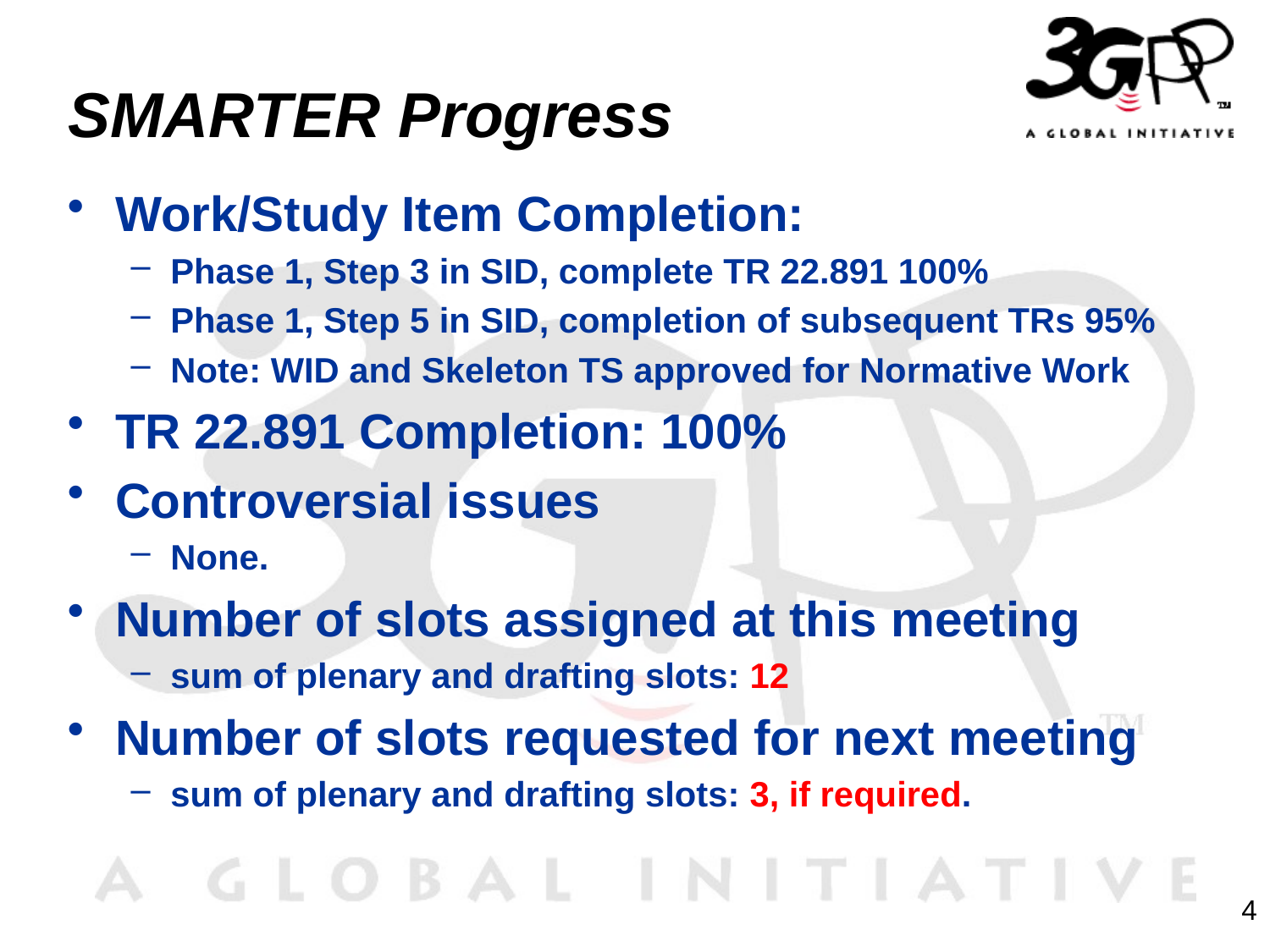

# SMARTER Progress
Work/Study Item Completion:
Phase 1, Step 3 in SID, complete TR 22.891 100%
Phase 1, Step 5 in SID, completion of subsequent TRs 95%
Note: WID and Skeleton TS approved for Normative Work
TR 22.891 Completion: 100%
Controversial issues
None.
Number of slots assigned at this meeting
sum of plenary and drafting slots: 12
Number of slots requested for next meeting
sum of plenary and drafting slots: 3, if required.
4